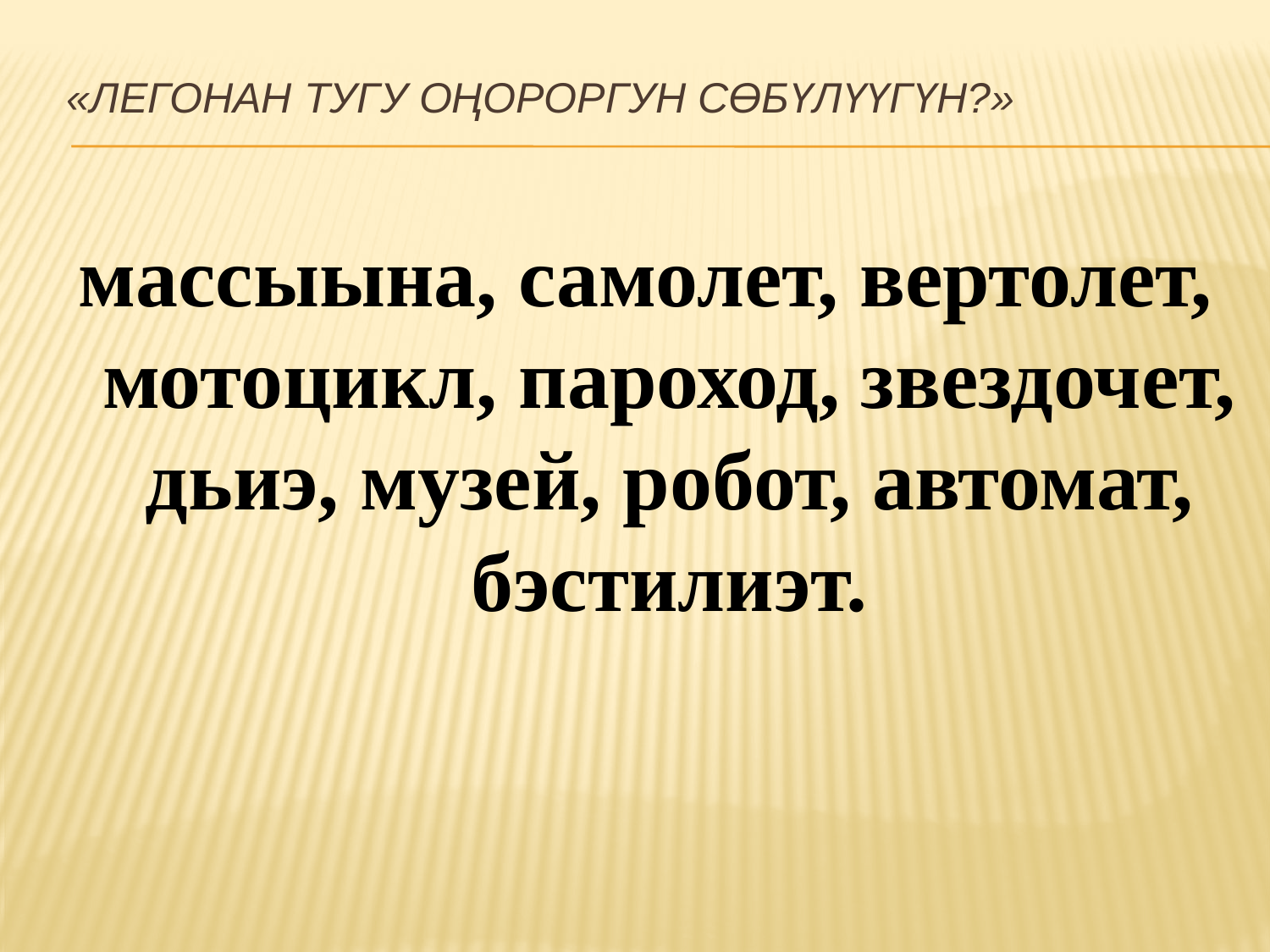

# «ЛЕГОнан тугу оңороргун сөбүлүүгүн?»
массыына, самолет, вертолет, мотоцикл, пароход, звездочет, дьиэ, музей, робот, автомат, бэстилиэт.